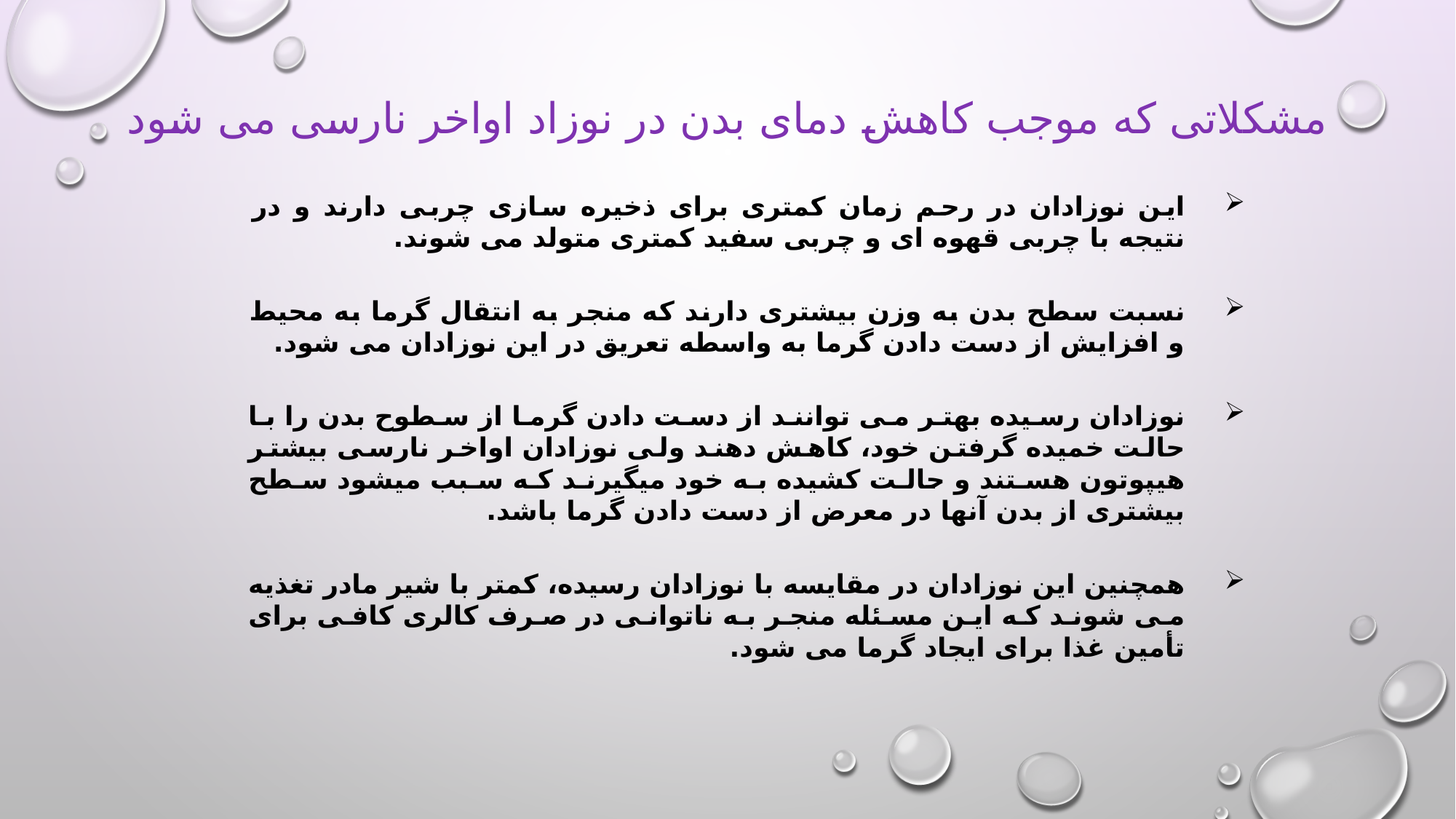

# مشکلاتی که موجب کاهش دمای بدن در نوزاد اواخر نارسی می شود
این نوزادان در رحم زمان کمتری برای ذخیره سازی چربی دارند و در نتیجه با چربی قهوه ای و چربی سفید کمتری متولد می شوند.
نسبت سطح بدن به وزن بیشتری دارند که منجر به انتقال گرما به محیط و افزایش از دست دادن گرما به واسطه تعریق در این نوزادان می شود.
نوزادان رسیده بهتر می توانند از دست دادن گرما از سطوح بدن را با حالت خمیده گرفتن خود، کاهش دهند ولی نوزادان اواخر نارسی بیشتر هیپوتون هستند و حالت کشیده به خود میگیرند که سبب میشود سطح بیشتری از بدن آنها در معرض از دست دادن گرما باشد.
همچنین این نوزادان در مقایسه با نوزادان رسیده، کمتر با شیر مادر تغذیه می شوند که این مسئله منجر به ناتوانی در صرف کالری کافی برای تأمین غذا برای ایجاد گرما می شود.